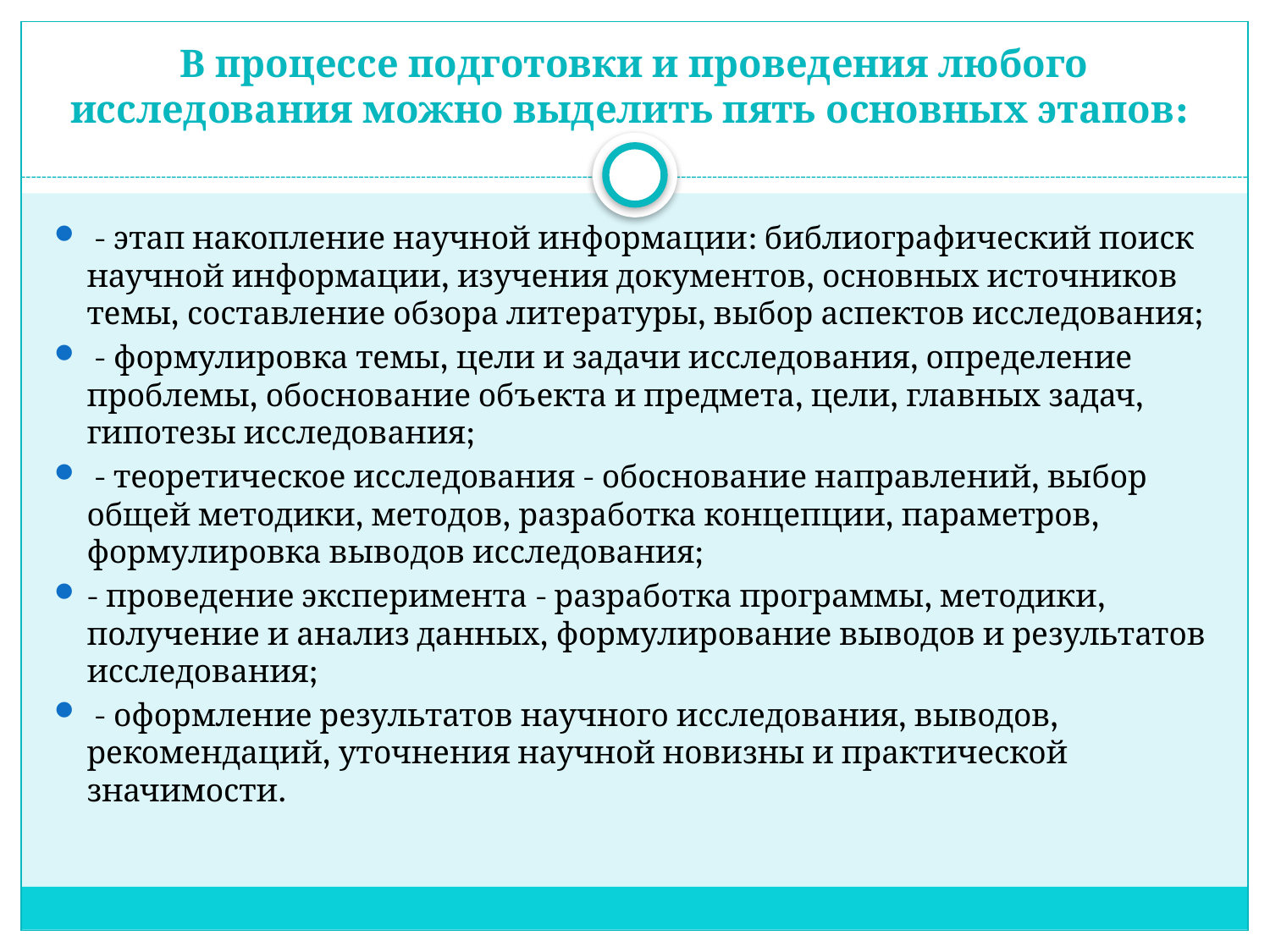

# В процессе подготовки и проведения любого исследования можно выделить пять основных этапов:
 - этап накопление научной информации: библиографический поиск научной информации, изучения документов, основных источников темы, составление обзора литературы, выбор аспектов исследования;
 - формулировка темы, цели и задачи исследования, определение проблемы, обоснование объекта и предмета, цели, главных задач, гипотезы исследования;
 - теоретическое исследования - обоснование направлений, выбор общей методики, методов, разработка концепции, параметров, формулировка выводов исследования;
- проведение эксперимента - разработка программы, методики, получение и анализ данных, формулирование выводов и результатов исследования;
 - оформление результатов научного исследования, выводов, рекомендаций, уточнения научной новизны и практической значимости.